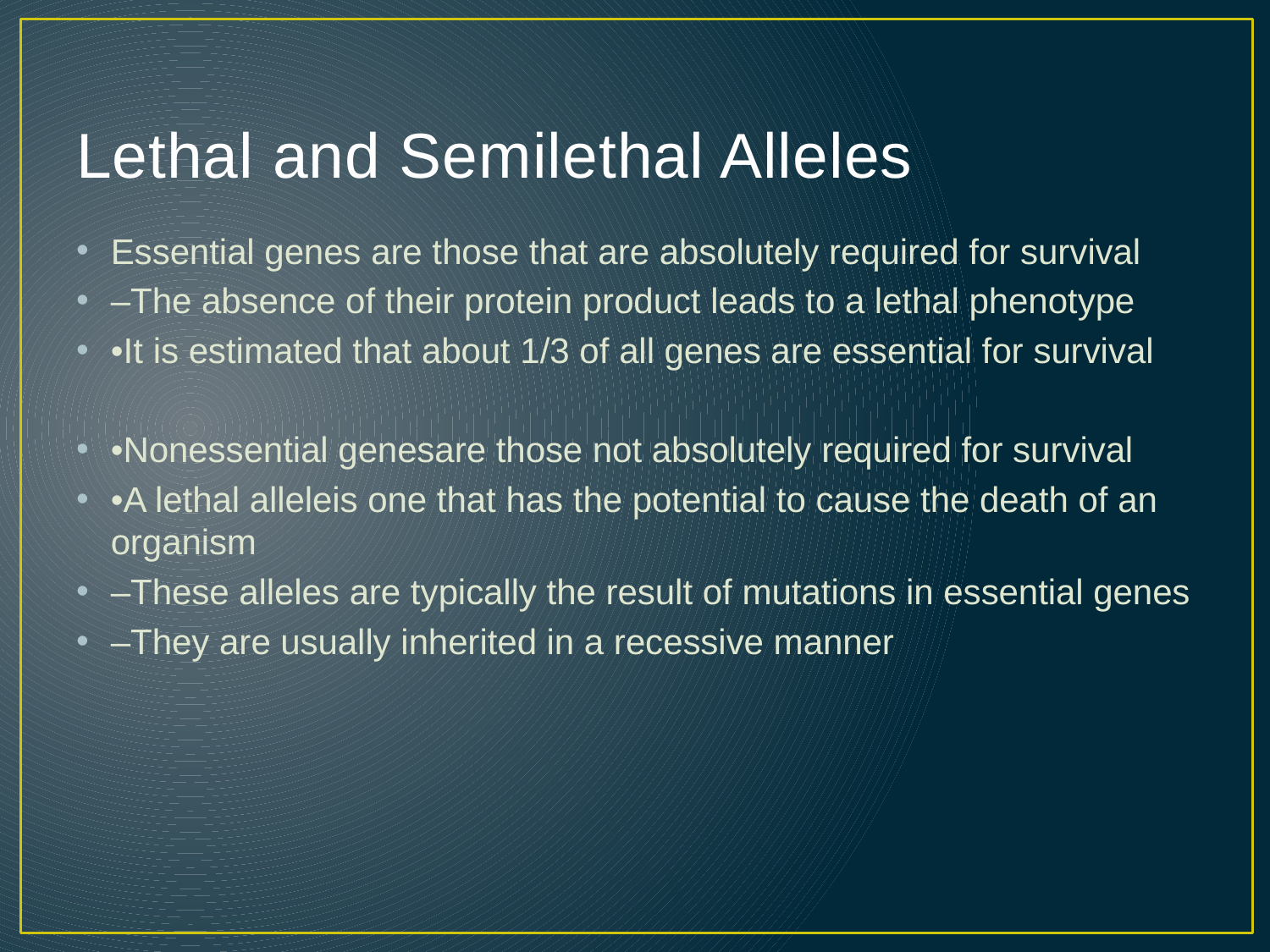

# Lethal and Semilethal Alleles
Essential genes are those that are absolutely required for survival
–The absence of their protein product leads to a lethal phenotype
•It is estimated that about 1/3 of all genes are essential for survival

•Nonessential genesare those not absolutely required for survival
•A lethal alleleis one that has the potential to cause the death of an organism
–These alleles are typically the result of mutations in essential genes
–They are usually inherited in a recessive manner